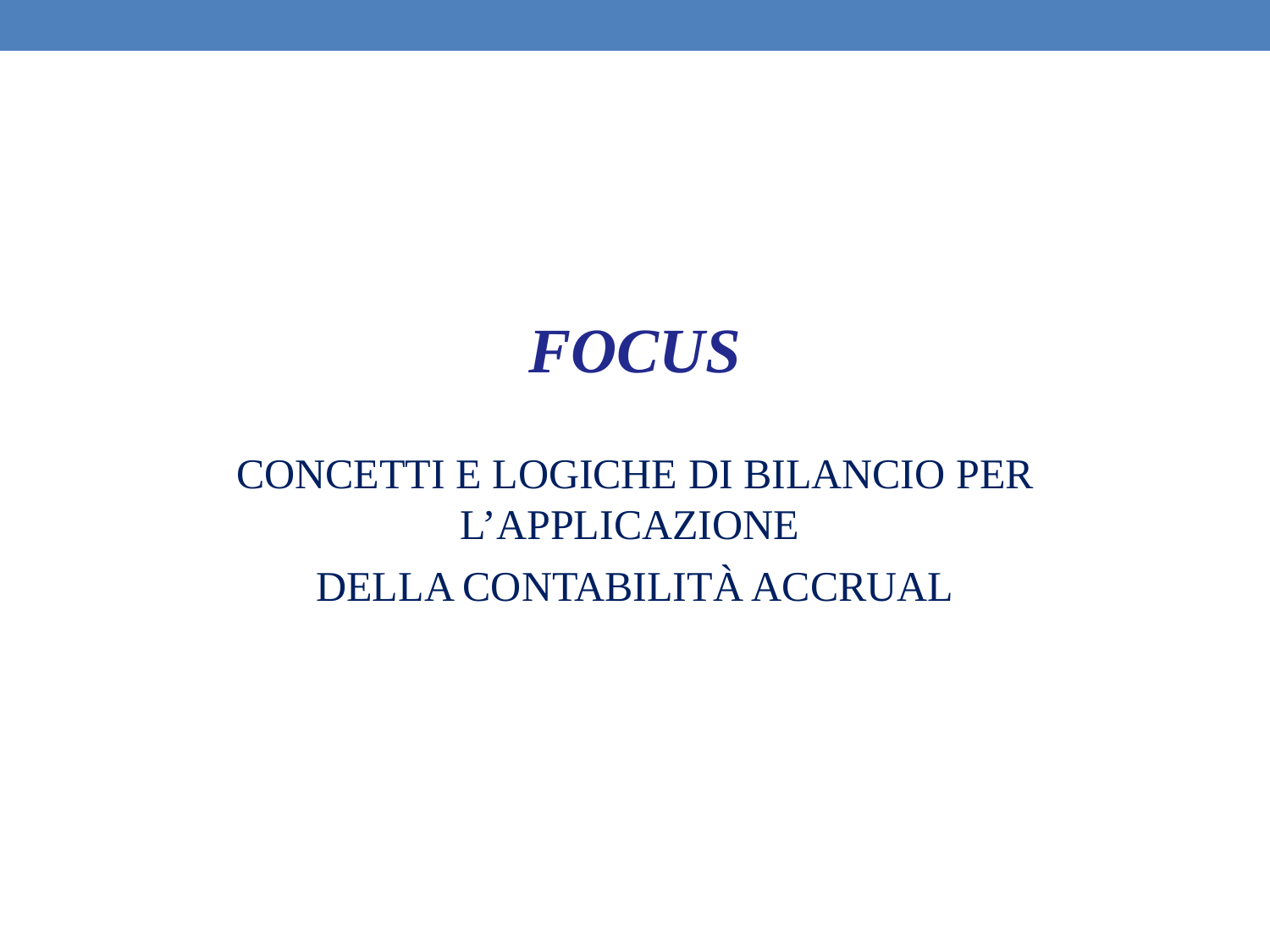

FOCUS
CONCETTI E LOGICHE DI BILANCIO PER L’APPLICAZIONE
DELLA CONTABILITÀ ACCRUAL